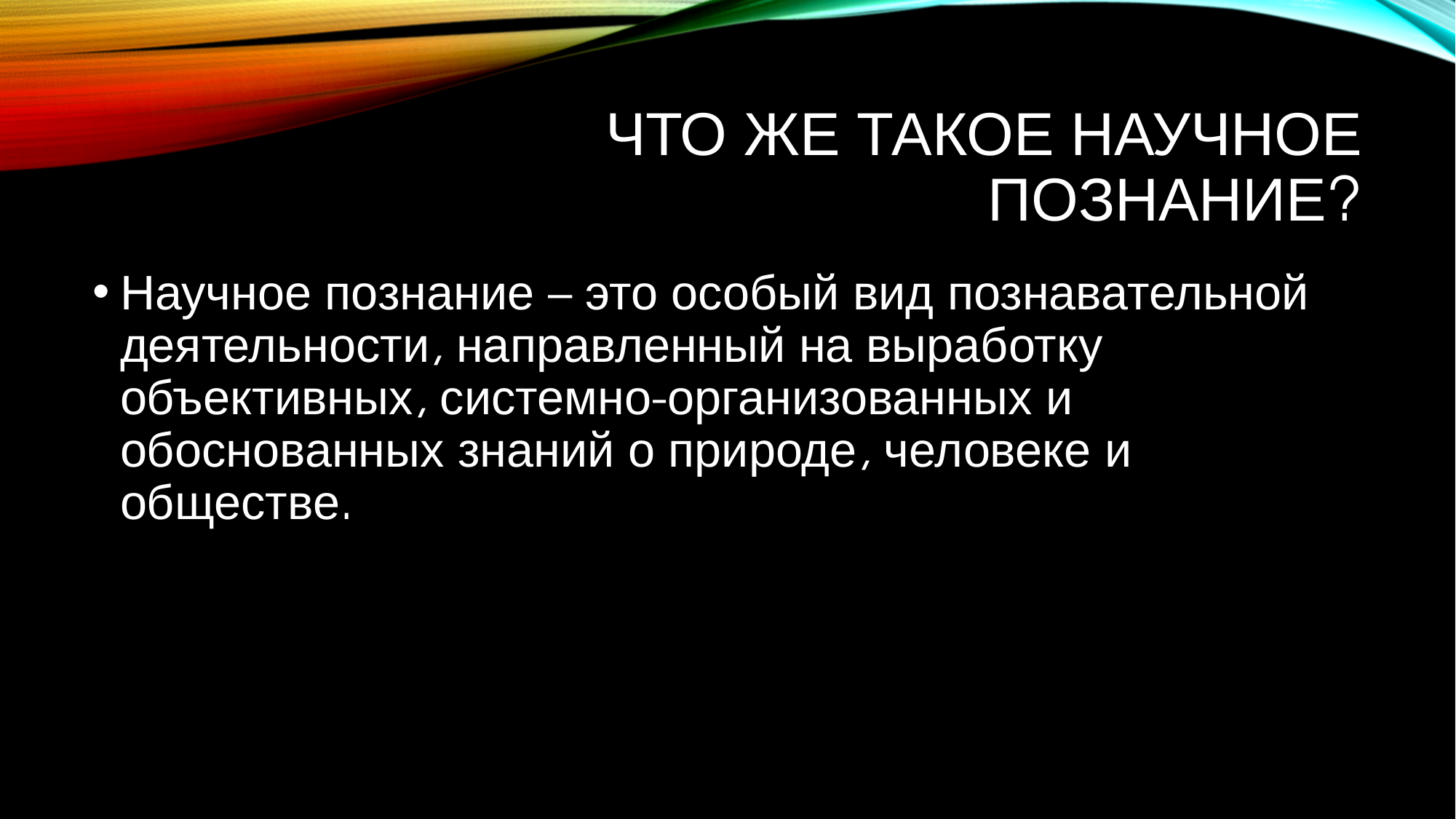

# Что же такое научное познание?
Научное познание – это особый вид познавательной деятельности, направленный на выработку объективных, системно-организованных и обоснованных знаний о природе, человеке и обществе.